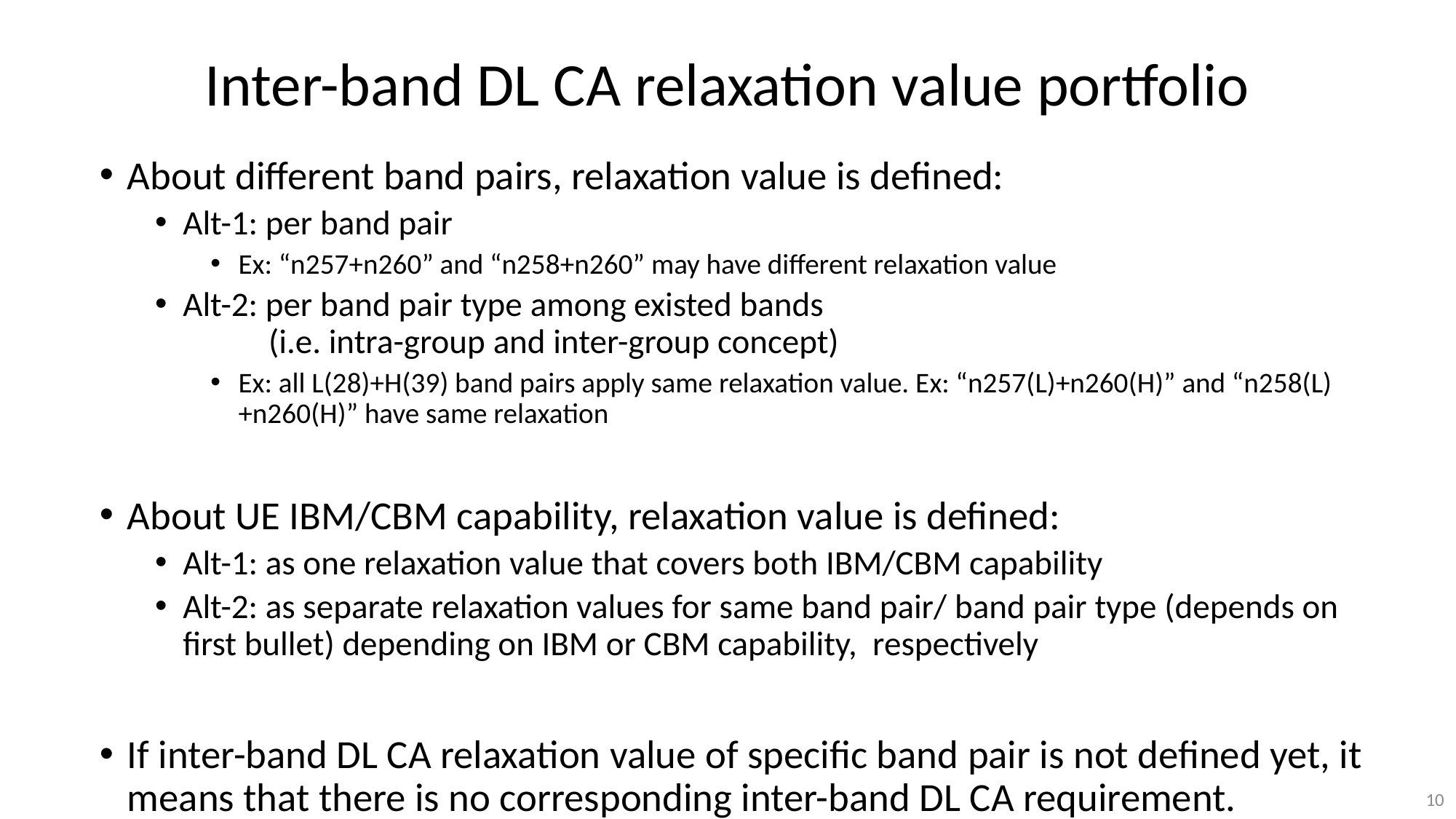

# Inter-band DL CA relaxation value portfolio
About different band pairs, relaxation value is defined:
Alt-1: per band pair
Ex: “n257+n260” and “n258+n260” may have different relaxation value
Alt-2: per band pair type among existed bands
           (i.e. intra-group and inter-group concept)
Ex: all L(28)+H(39) band pairs apply same relaxation value. Ex: “n257(L)+n260(H)” and “n258(L)+n260(H)” have same relaxation

About UE IBM/CBM capability, relaxation value is defined:
Alt-1: as one relaxation value that covers both IBM/CBM capability
Alt-2: as separate relaxation values for same band pair/ band pair type (depends on first bullet) depending on IBM or CBM capability,  respectively

If inter-band DL CA relaxation value of specific band pair is not defined yet, it means that there is no corresponding inter-band DL CA requirement.
10